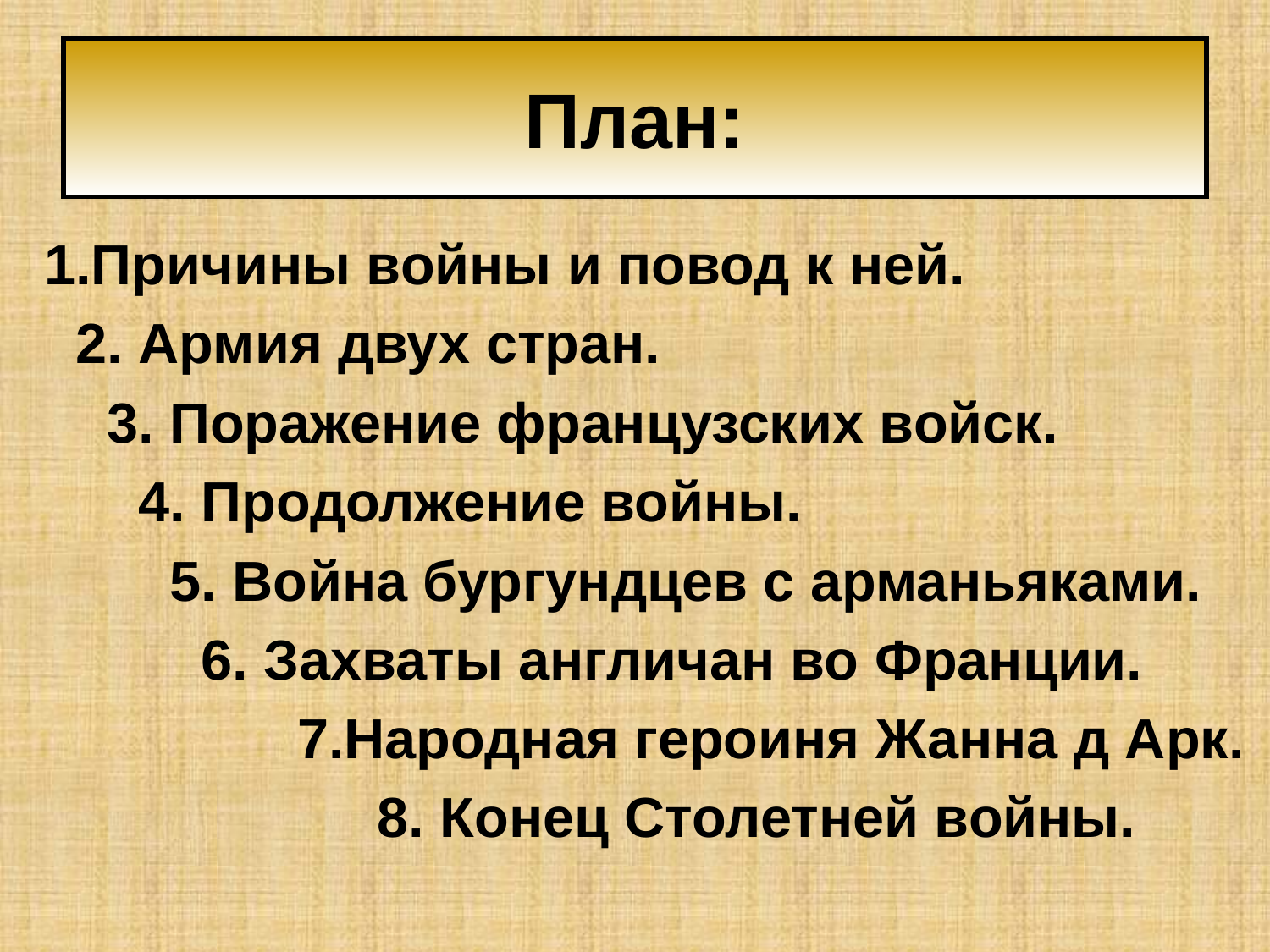

# План:
1.Причины войны и повод к ней.
  2. Армия двух стран.
    3. Поражение французских войск.
      4. Продолжение войны.
        5. Война бургундцев с арманьяками.
          6. Захваты англичан во Франции.
		     7.Народная героиня Жанна д Арк.
			  8. Конец Столетней войны.